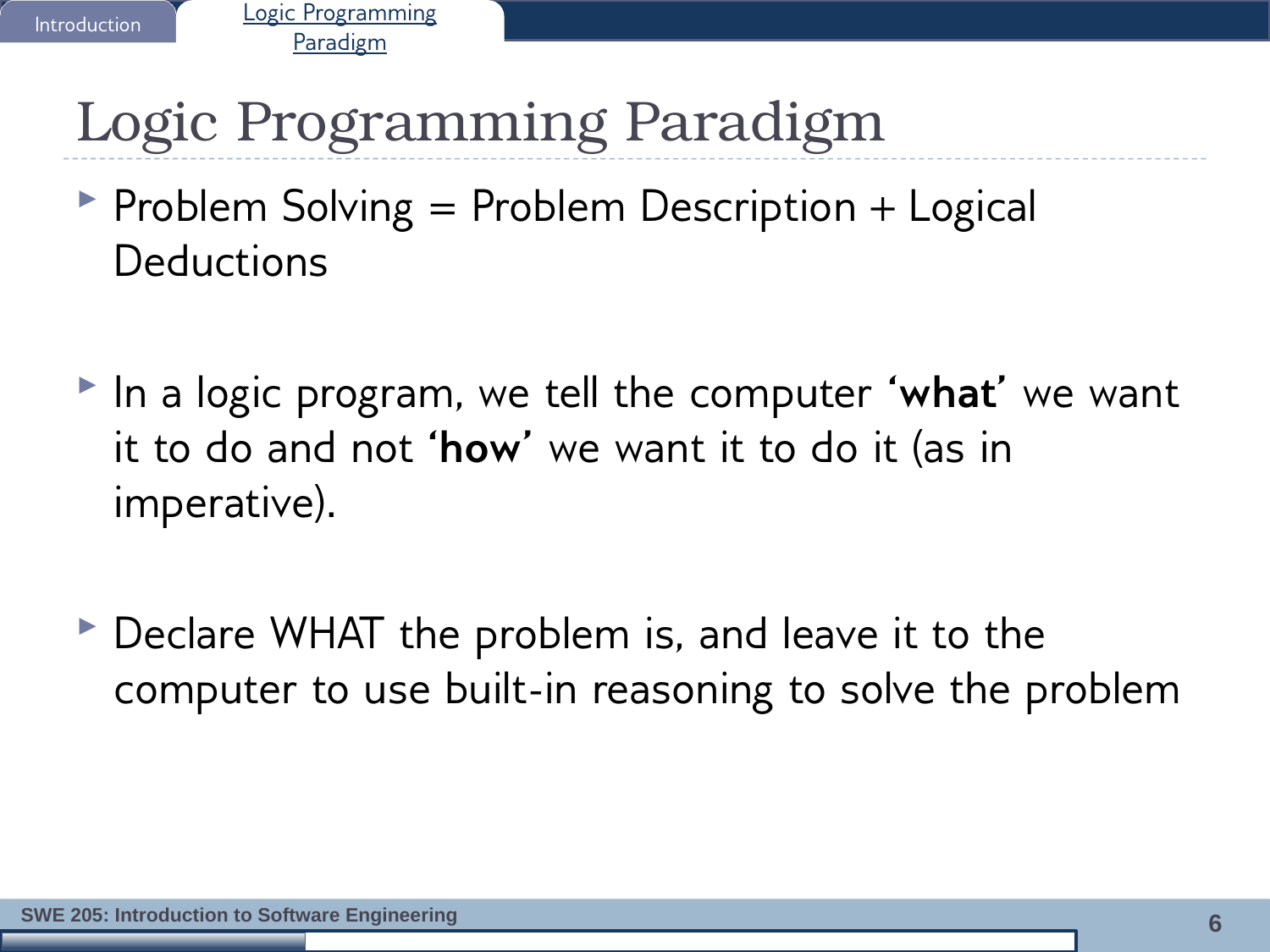

Introduction
Logic Programming Paradigm
# Logic Programming Paradigm
Problem Solving = Problem Description + Logical Deductions

In a logic program, we tell the computer ‘what’ we want it to do and not ‘how’ we want it to do it (as in imperative).

Declare WHAT the problem is, and leave it to the computer to use built-in reasoning to solve the problem
6